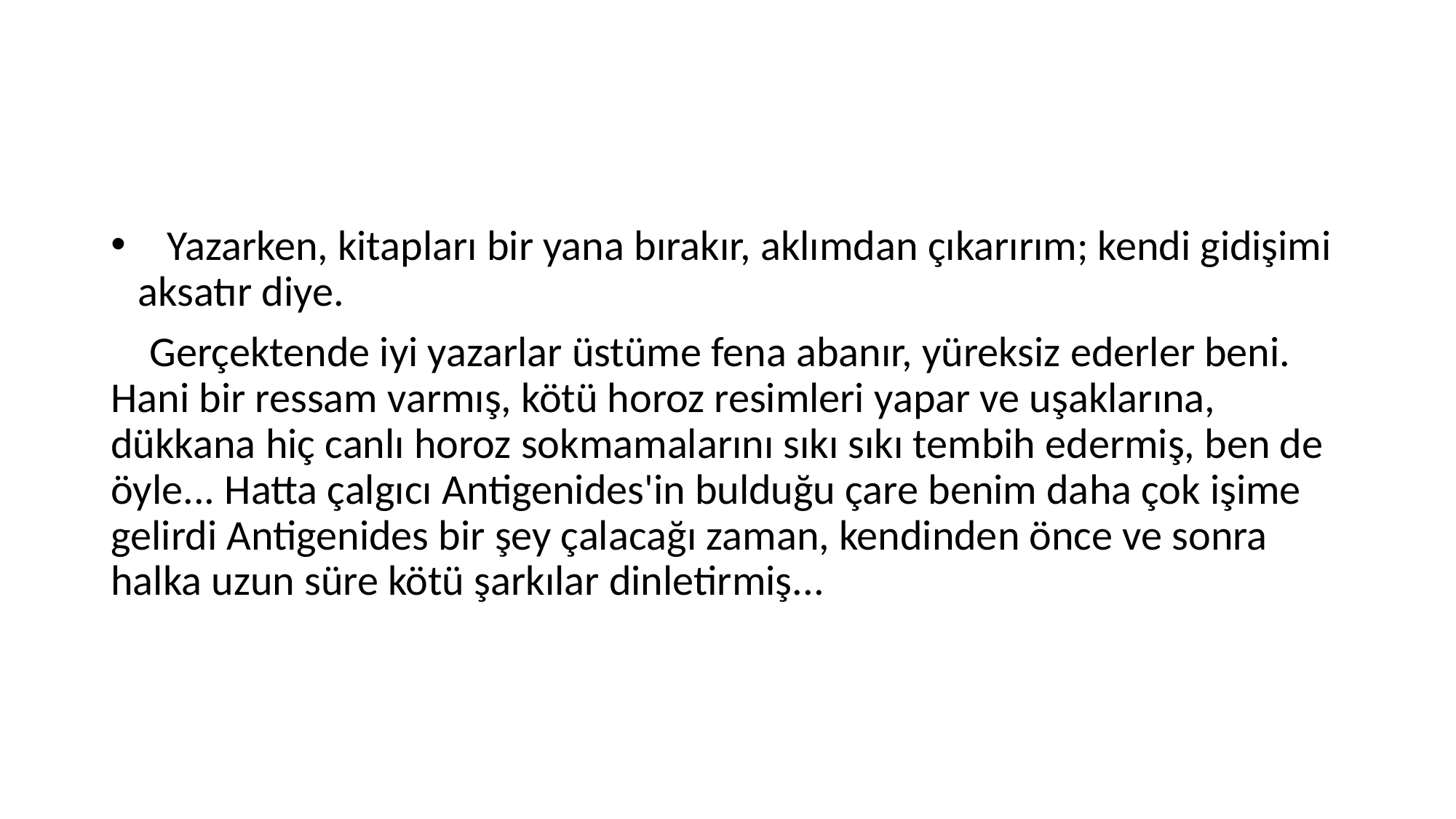

#
   Yazarken, kitapları bir yana bırakır, aklımdan çıkarırım; kendi gidişimi aksatır diye.
    Gerçektende iyi yazarlar üstüme fena abanır, yüreksiz ederler beni. Hani bir ressam varmış, kötü horoz resimleri yapar ve uşaklarına, dükkana hiç canlı horoz sokmamalarını sıkı sıkı tembih edermiş, ben de öyle... Hatta çalgıcı Antigenides'in bulduğu çare benim daha çok işime gelirdi Antigenides bir şey çalacağı zaman, kendinden önce ve sonra halka uzun süre kötü şarkılar dinletirmiş...